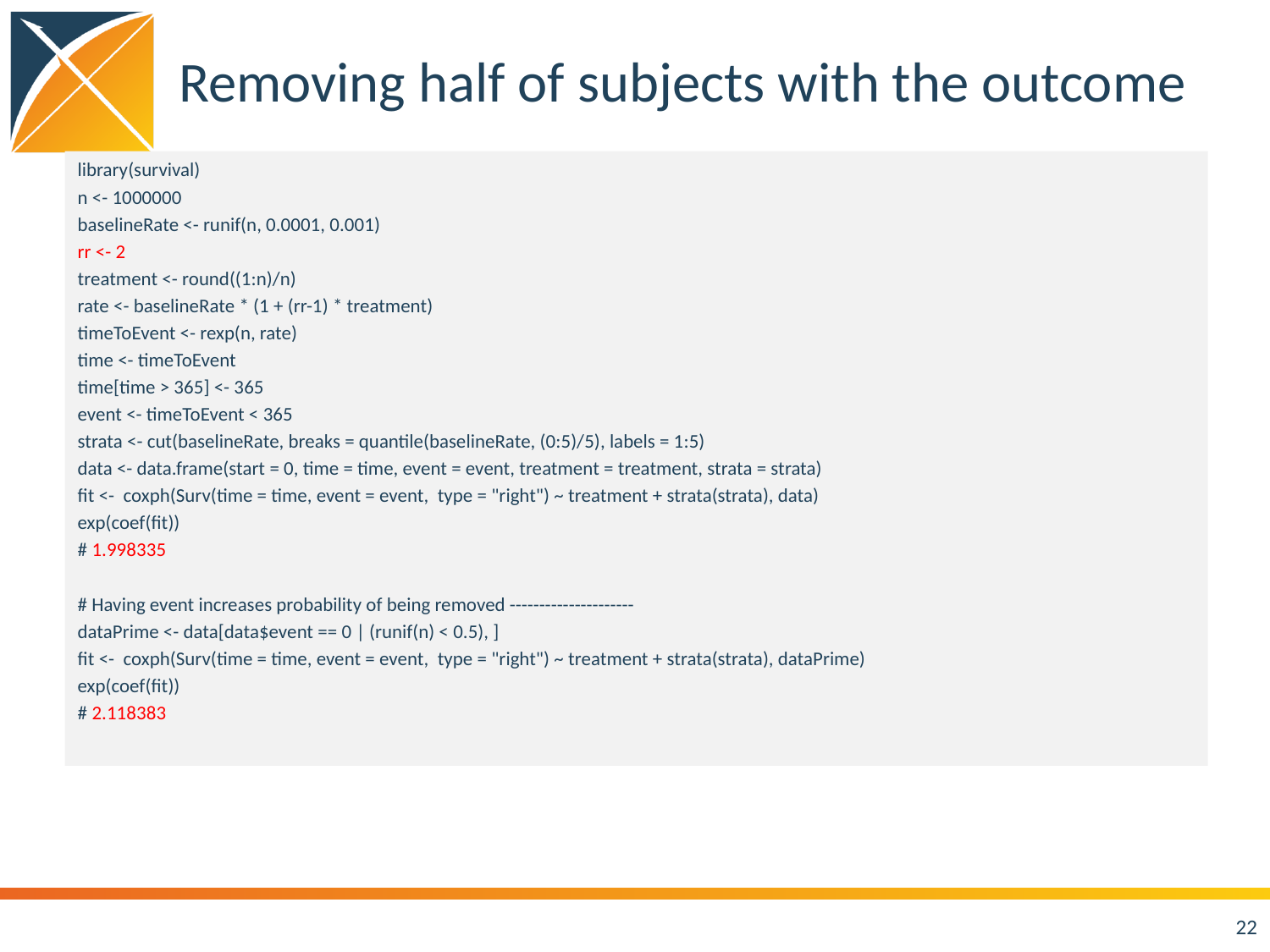

# Removing half of subjects with the outcome
library(survival)
n <- 1000000
baselineRate <- runif(n, 0.0001, 0.001)
rr <- 2
treatment <- round((1:n)/n)
rate <- baselineRate * (1 + (rr-1) * treatment)
timeToEvent <- rexp(n, rate)
time <- timeToEvent
time[time > 365] <- 365
event <- timeToEvent < 365
strata <- cut(baselineRate, breaks = quantile(baselineRate, (0:5)/5), labels = 1:5)
data <- data.frame(start = 0, time = time, event = event, treatment = treatment, strata = strata)
fit <-  coxph(Surv(time = time, event = event,  type = "right") ~ treatment + strata(strata), data)
exp(coef(fit))
# 1.998335

# Having event increases probability of being removed ---------------------
dataPrime <- data[data$event == 0 | (runif(n) < 0.5), ]
fit <-  coxph(Surv(time = time, event = event,  type = "right") ~ treatment + strata(strata), dataPrime)
exp(coef(fit))
# 2.118383
22